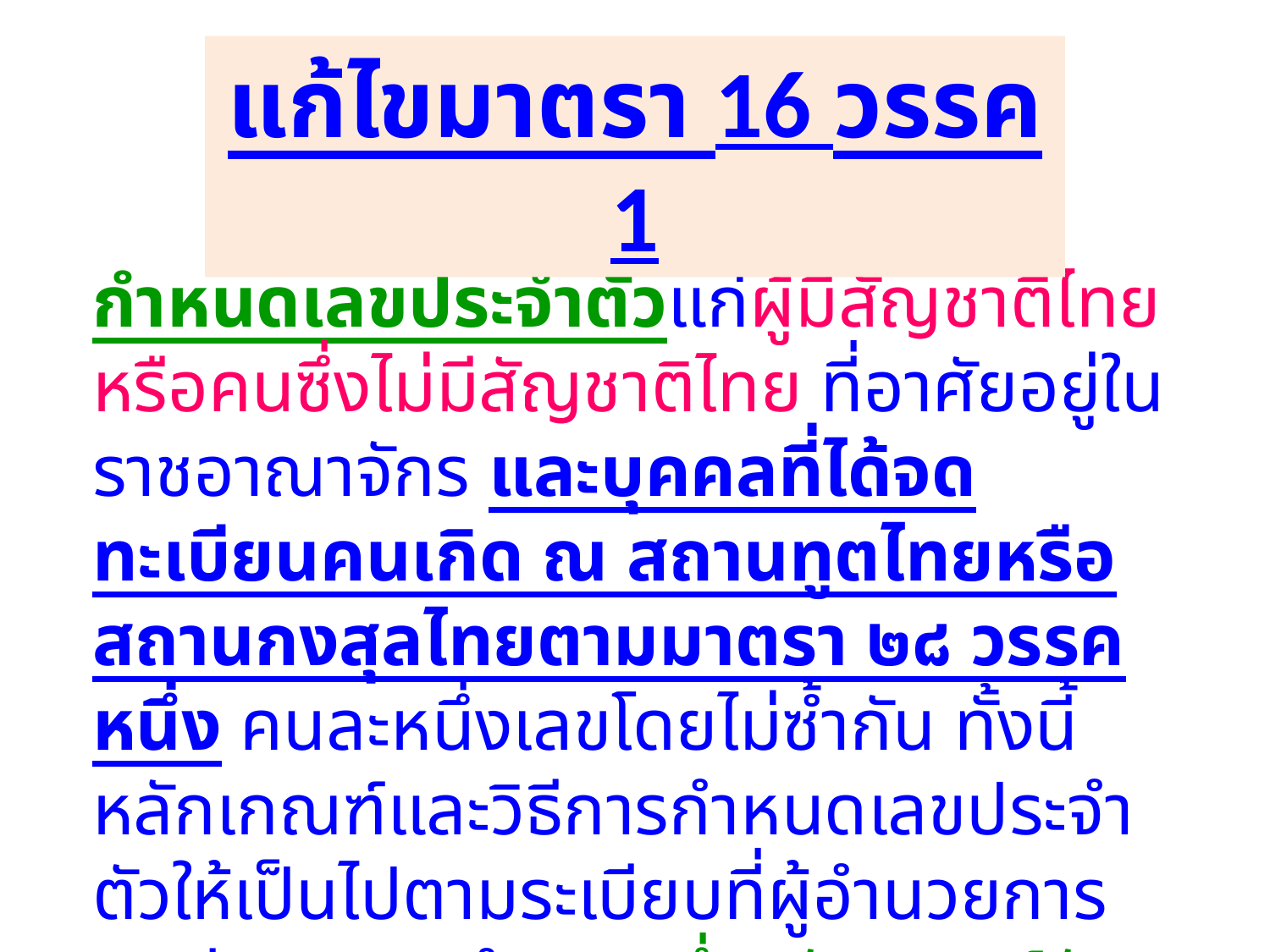

แก้ไขมาตรา 16 วรรค 1
        “ให้ผู้อำนวยการทะเบียนกลางกำหนดเลขประจำตัวแก่ผู้มีสัญชาติไทยหรือคนซึ่งไม่มีสัญชาติไทย ที่อาศัยอยู่ในราชอาณาจักร และบุคคลที่ได้จดทะเบียนคนเกิด ณ สถานทูตไทยหรือสถานกงสุลไทยตามมาตรา ๒๘ วรรคหนึ่ง คนละหนึ่งเลขโดยไม่ซ้ำกัน ทั้งนี้ หลักเกณฑ์และวิธีการกำหนดเลขประจำตัวให้เป็นไปตามระเบียบที่ผู้อำนวยการทะเบียนกลางกำหนด ซึ่งหลักเกณฑ์ดังกล่าวต้องแยกระหว่างผู้มีสัญชาติไทยและคนซึ่งไม่มีสัญชาติไทยด้วย”